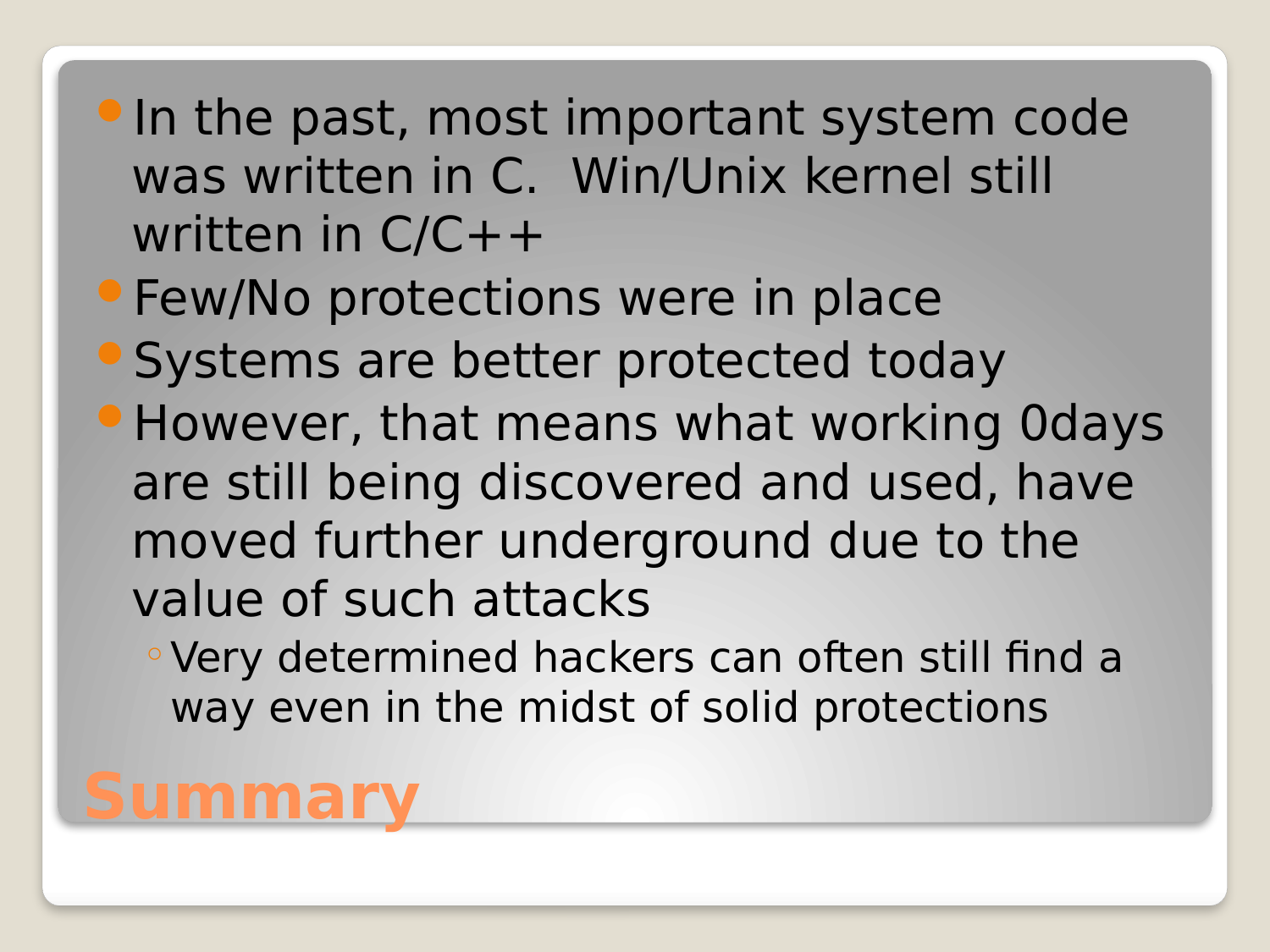

In the past, most important system code was written in C.  Win/Unix kernel still written in C/C++
Few/No protections were in place
Systems are better protected today
However, that means what working 0days are still being discovered and used, have moved further underground due to the value of such attacks
Very determined hackers can often still find a way even in the midst of solid protections
# Summary